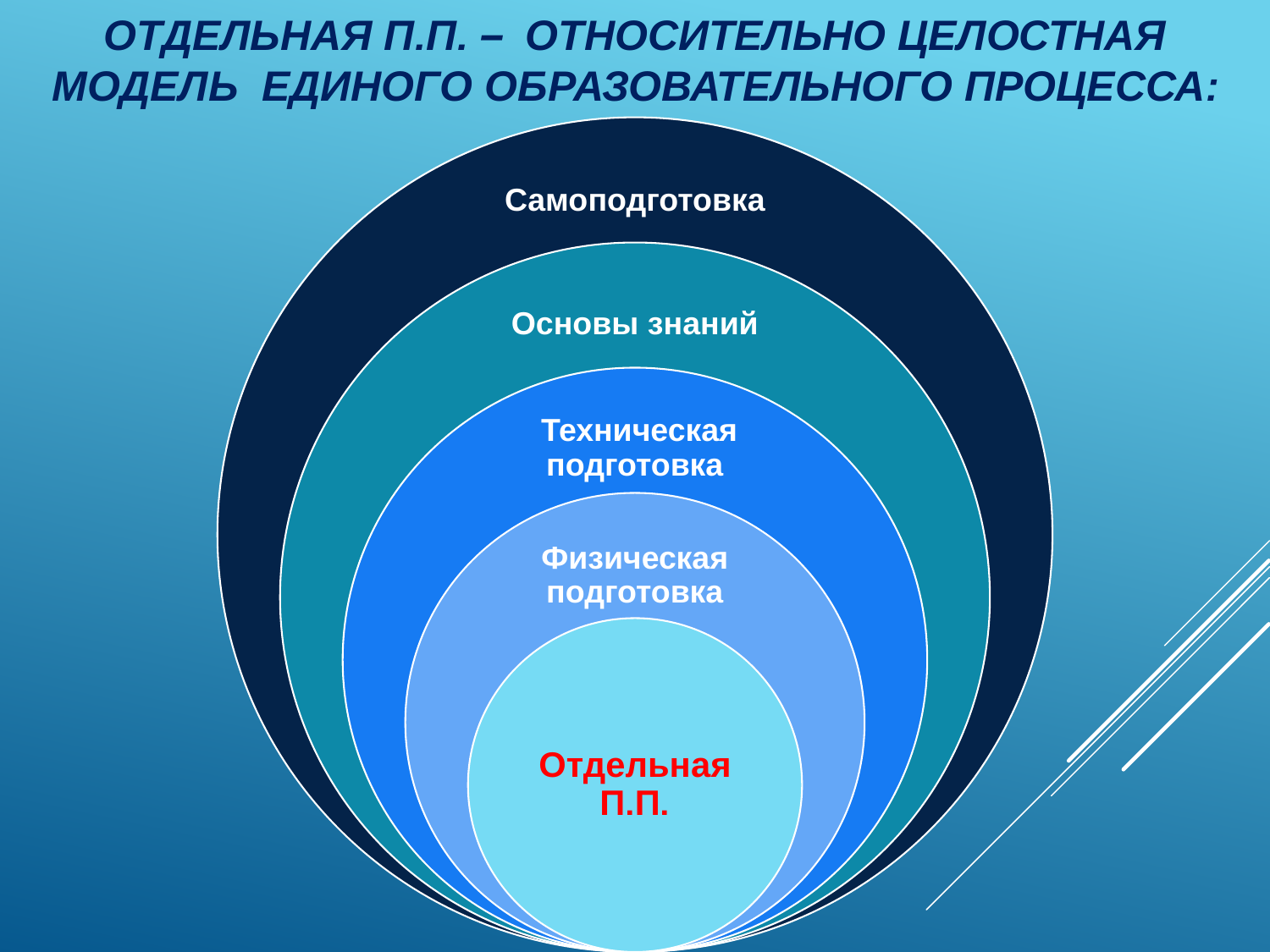

# Отдельная П.П. –  относительно целостная модель  единого образовательного процесса:
Самоподготовка
Основы знаний
 Техническая подготовка
Физическая подготовка
Отдельная П.П.